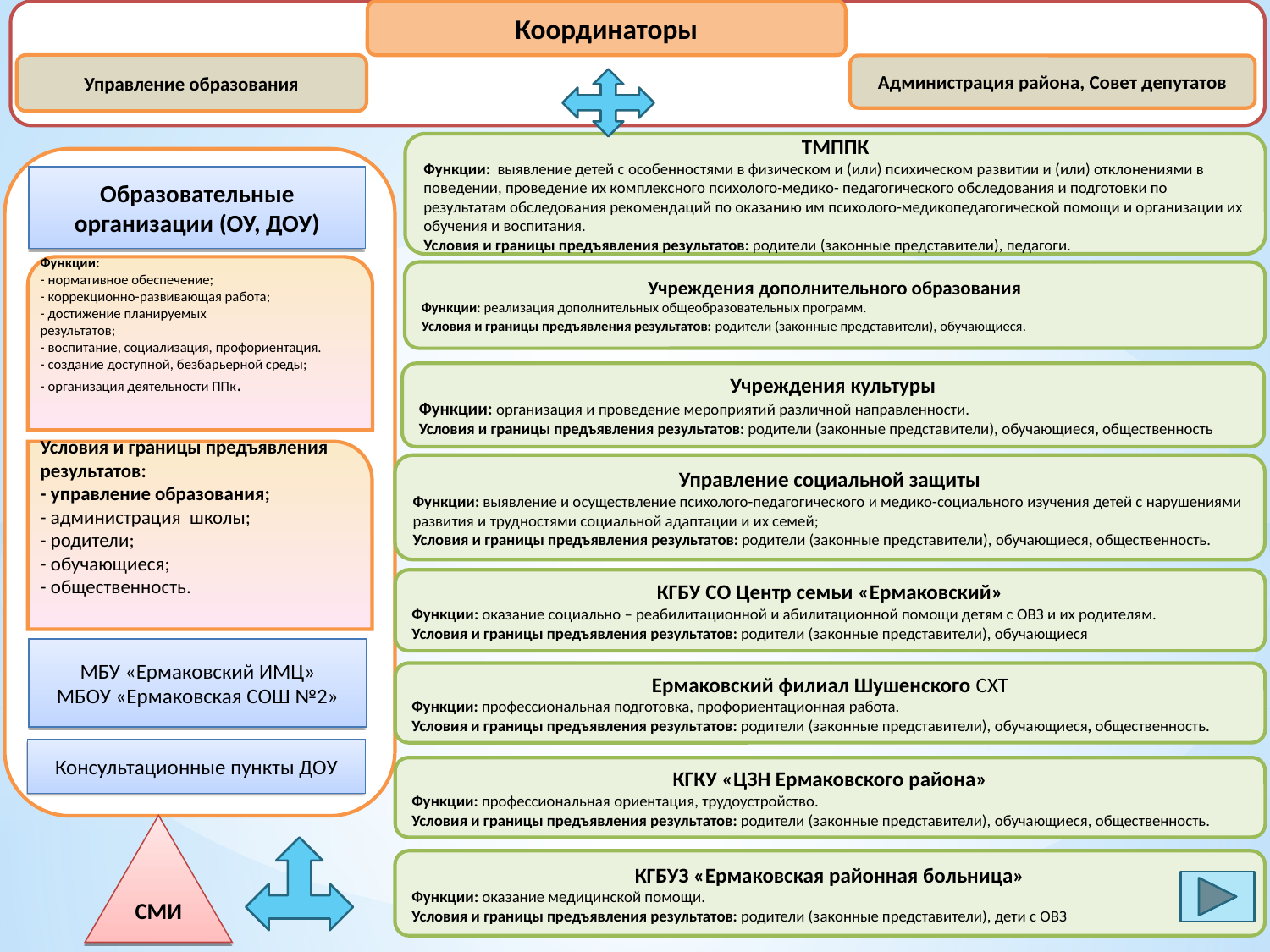

Координаторы

Управление образования
Администрация района, Совет депутатов

ТМППК
Функции:  выявление детей с особенностями в физическом и (или) психическом развитии и (или) отклонениями в поведении, проведение их комплексного психолого-медико- педагогического обследования и подготовки по результатам обследования рекомендаций по оказанию им психолого-медико­педагогической помощи и организации их обучения и воспитания.
Условия и границы предъявления результатов: родители (законные представители), педагоги.

Образовательные организации (ОУ, ДОУ)
Функции:
- нормативное обеспечение;
- коррекционно-развивающая работа;
- достижение планируемых
результатов;
- воспитание, социализация, профориентация.
- создание доступной, безбарьерной среды;
- организация деятельности ППк.

Учреждения дополнительного образования
Функции: реализация дополнительных общеобразовательных программ.
Условия и границы предъявления результатов: родители (законные представители), обучающиеся.
Учреждения культуры
Функции: организация и проведение мероприятий различной направленности.
Условия и границы предъявления результатов: родители (законные представители), обучающиеся, общественность
Условия и границы предъявления результатов:
- управление образования;
- администрация  школы;
- родители;
- обучающиеся;
- общественность.

Управление социальной защиты
Функции: выявление и осуществление психолого-педагогического и медико-социального изучения детей с нарушениями развития и трудностями социальной адаптации и их семей;
Условия и границы предъявления результатов: родители (законные представители), обучающиеся, общественность.
КГБУ СО Центр семьи «Ермаковский»
Функции: оказание социально – реабилитационной и абилитационной помощи детям с ОВЗ и их родителям.
Условия и границы предъявления результатов: родители (законные представители), обучающиеся
МБУ «Ермаковский ИМЦ»
МБОУ «Ермаковская СОШ №2»
Ермаковский филиал Шушенского СХТ
Функции: профессиональная подготовка, профориентационная работа.
Условия и границы предъявления результатов: родители (законные представители), обучающиеся, общественность.
Консультационные пункты ДОУ
КГКУ «ЦЗН Ермаковского района»
Функции: профессиональная ориентация, трудоустройство.
Условия и границы предъявления результатов: родители (законные представители), обучающиеся, общественность.
СМИ

КГБУЗ «Ермаковская районная больница»
Функции: оказание медицинской помощи.
Условия и границы предъявления результатов: родители (законные представители), дети с ОВЗ